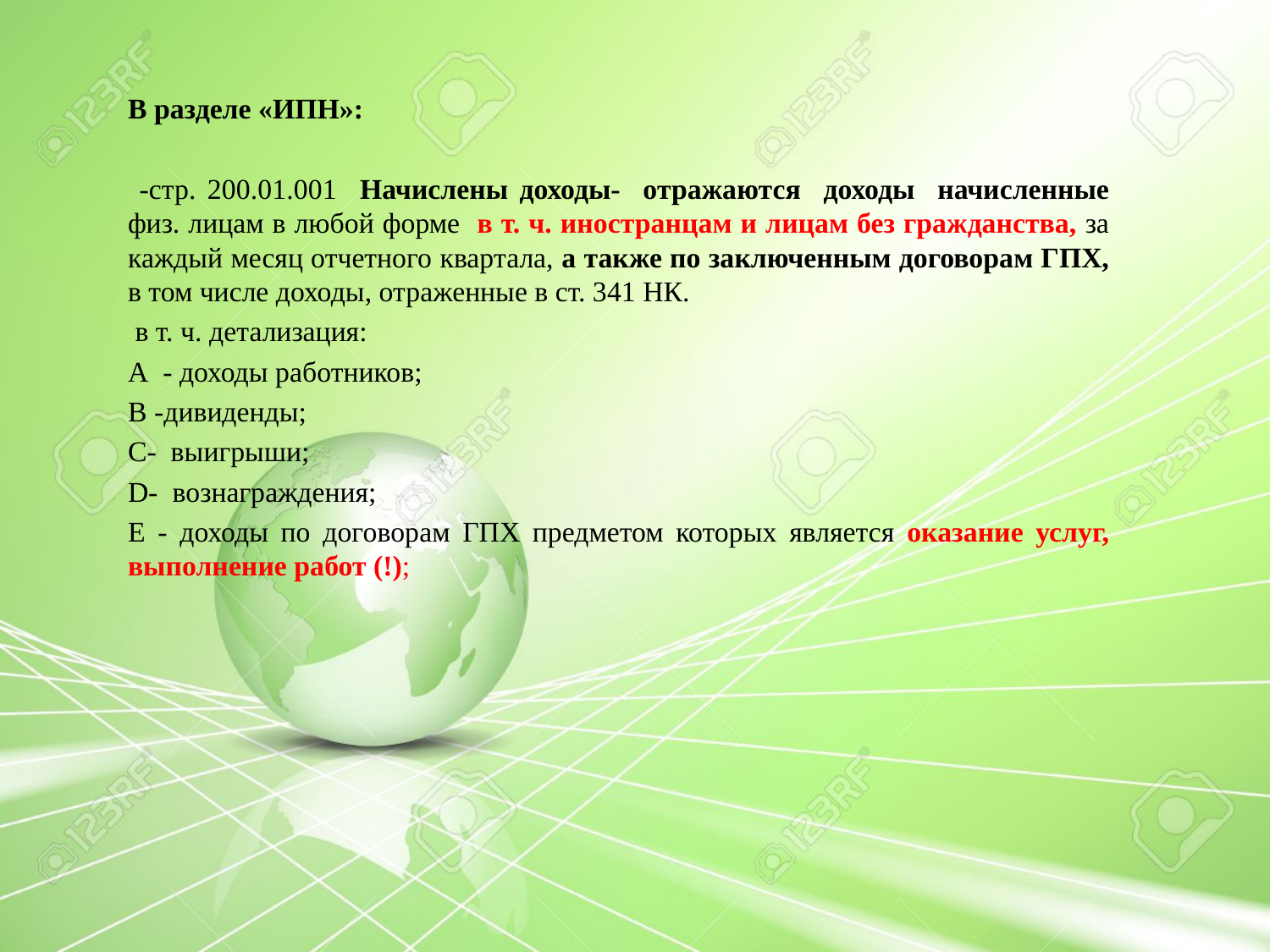

В разделе «ИПН»:

 -стр. 200.01.001  Начислены доходы-  отражаются  доходы  начисленные физ. лицам в любой форме  в т. ч. иностранцам и лицам без гражданства, за каждый месяц отчетного квартала, а также по заключенным договорам ГПХ, в том числе доходы, отраженные в ст. 341 НК.
 в т. ч. детализация:
А  - доходы работников;
В -дивиденды;
С-  выигрыши;
D-  вознаграждения;
Е - доходы по договорам ГПХ предметом которых является оказание услуг, выполнение работ (!);